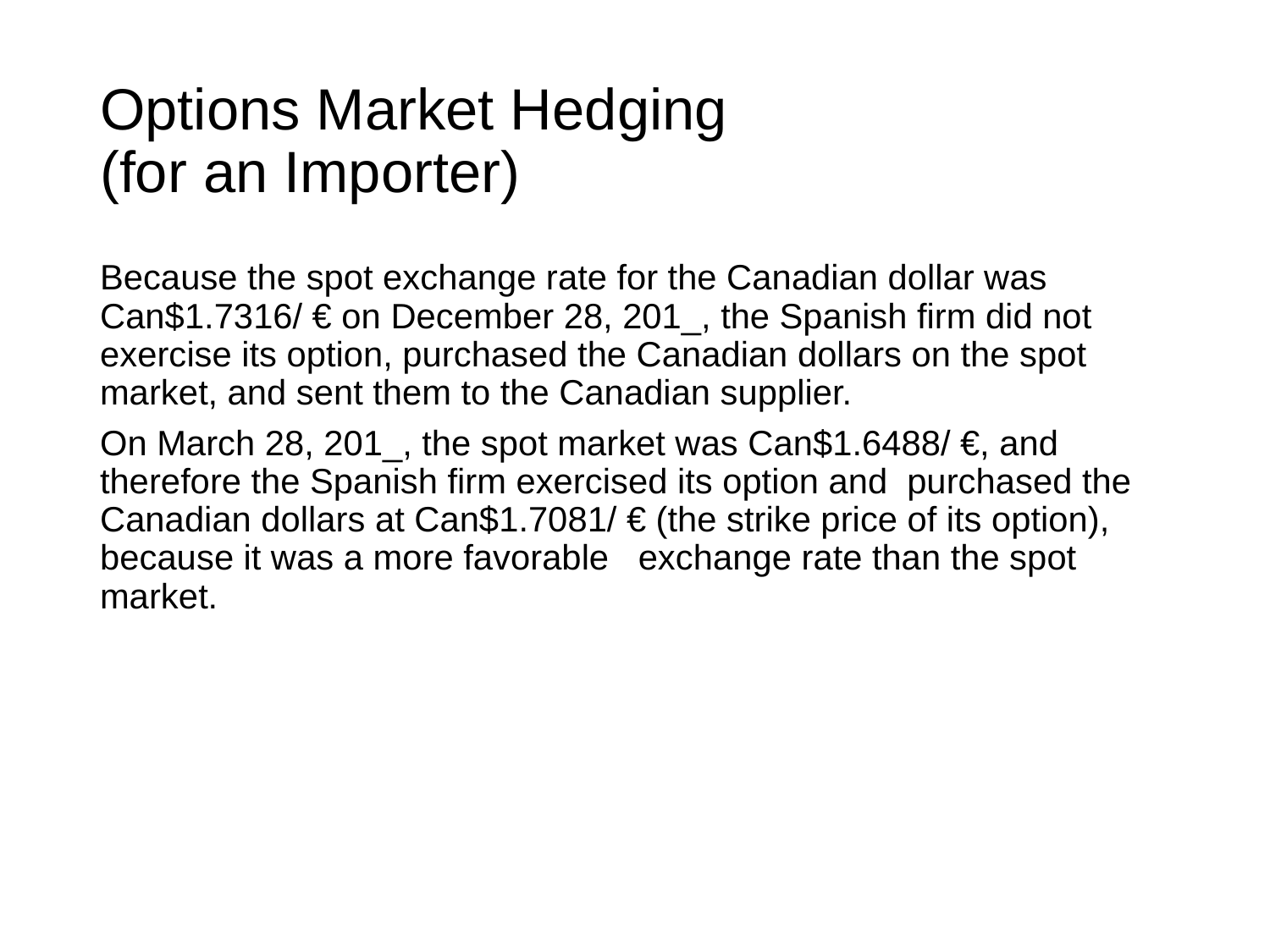

# Options Market Hedging (for an Importer)
Because the spot exchange rate for the Canadian dollar was Can$1.7316/ € on December 28, 201_, the Spanish firm did not exercise its option, purchased the Canadian dollars on the spot market, and sent them to the Canadian supplier.
On March 28, 201_, the spot market was Can$1.6488/ €, and therefore the Spanish firm exercised its option and  purchased the Canadian dollars at Can$1.7081/ € (the strike price of its option), because it was a more favorable   exchange rate than the spot market.